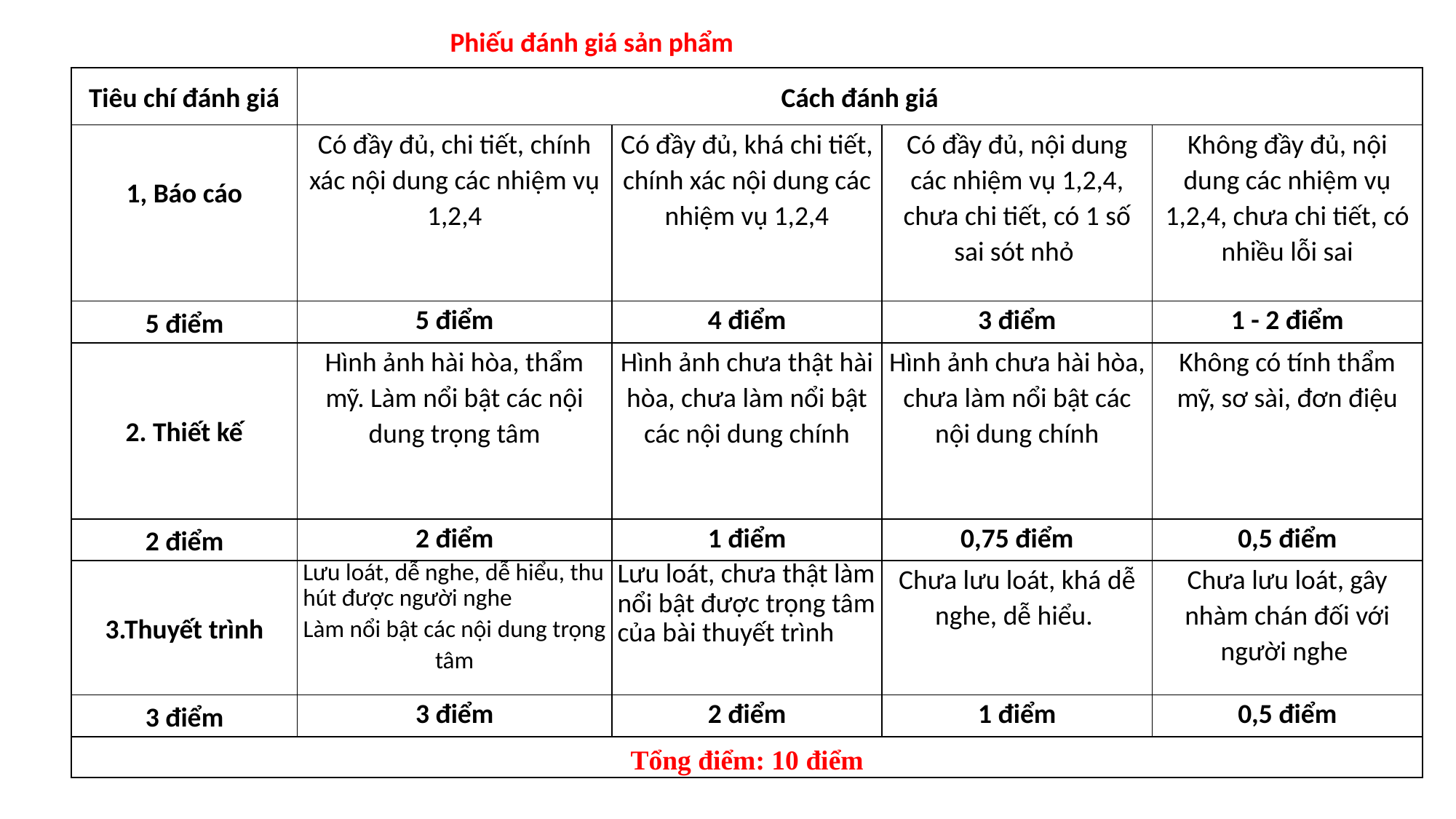

Phiếu đánh giá sản phẩm
| Tiêu chí đánh giá | Cách đánh giá |  |  |  |
| --- | --- | --- | --- | --- |
| 1, Báo cáo | Có đầy đủ, chi tiết, chính xác nội dung các nhiệm vụ 1,2,4 | Có đầy đủ, khá chi tiết, chính xác nội dung các nhiệm vụ 1,2,4 | Có đầy đủ, nội dung các nhiệm vụ 1,2,4, chưa chi tiết, có 1 số sai sót nhỏ | Không đầy đủ, nội dung các nhiệm vụ 1,2,4, chưa chi tiết, có nhiều lỗi sai |
| 5 điểm | 5 điểm | 4 điểm | 3 điểm | 1 - 2 điểm |
| 2. Thiết kế | Hình ảnh hài hòa, thẩm mỹ. Làm nổi bật các nội dung trọng tâm | Hình ảnh chưa thật hài hòa, chưa làm nổi bật các nội dung chính | Hình ảnh chưa hài hòa, chưa làm nổi bật các nội dung chính | Không có tính thẩm mỹ, sơ sài, đơn điệu |
| 2 điểm | 2 điểm | 1 điểm | 0,75 điểm | 0,5 điểm |
| 3.Thuyết trình | Lưu loát, dễ nghe, dễ hiểu, thu hút được người nghe Làm nổi bật các nội dung trọng tâm | Lưu loát, chưa thật làm nổi bật được trọng tâm của bài thuyết trình | Chưa lưu loát, khá dễ nghe, dễ hiểu. | Chưa lưu loát, gây nhàm chán đối với người nghe |
| 3 điểm | 3 điểm | 2 điểm | 1 điểm | 0,5 điểm |
| Tổng điểm: 10 điểm |  |  |  |  |